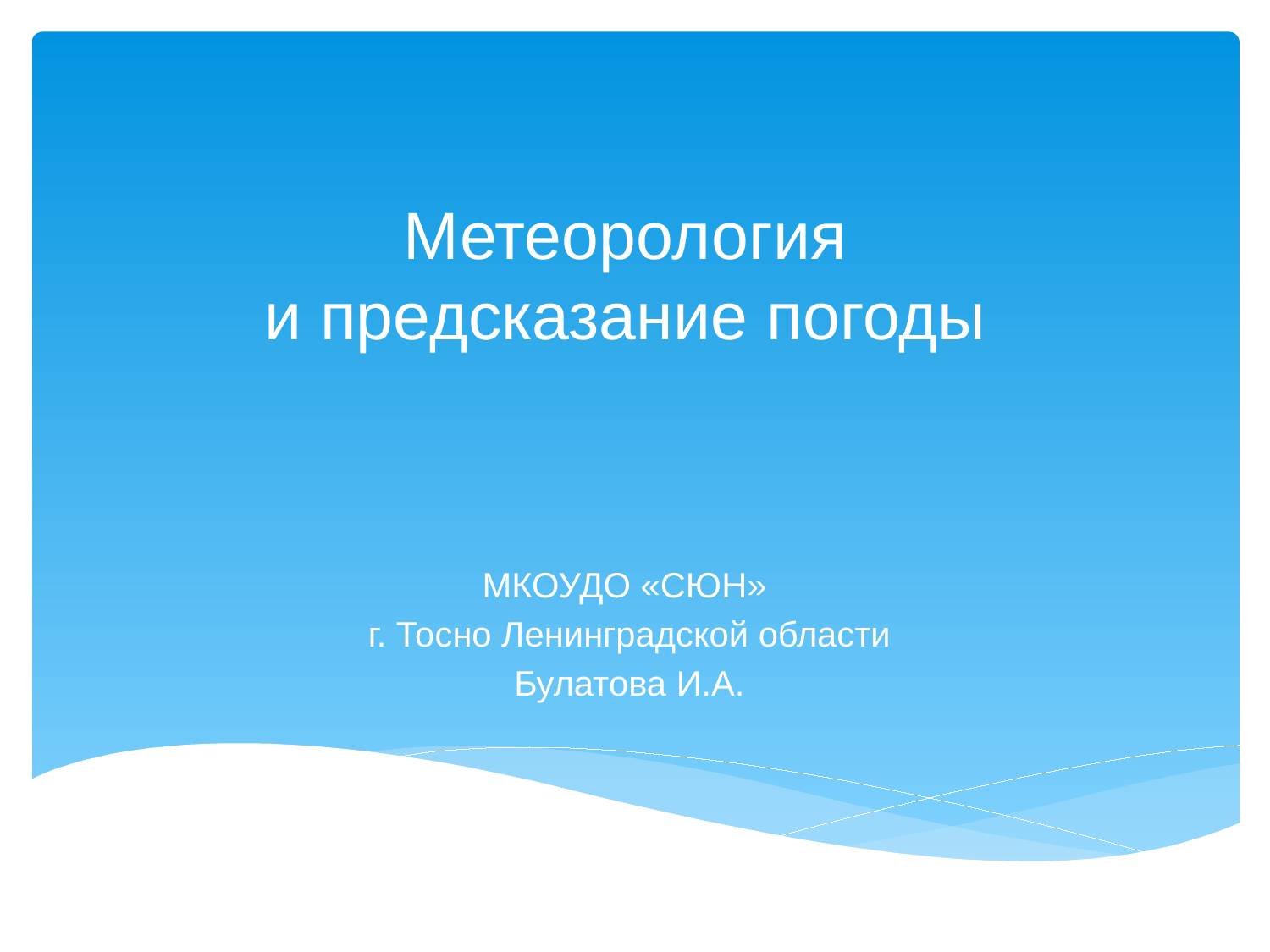

# Метеорология и предсказание погоды
МКОУДО «СЮН»
г. Тосно Ленинградской области
Булатова И.А.